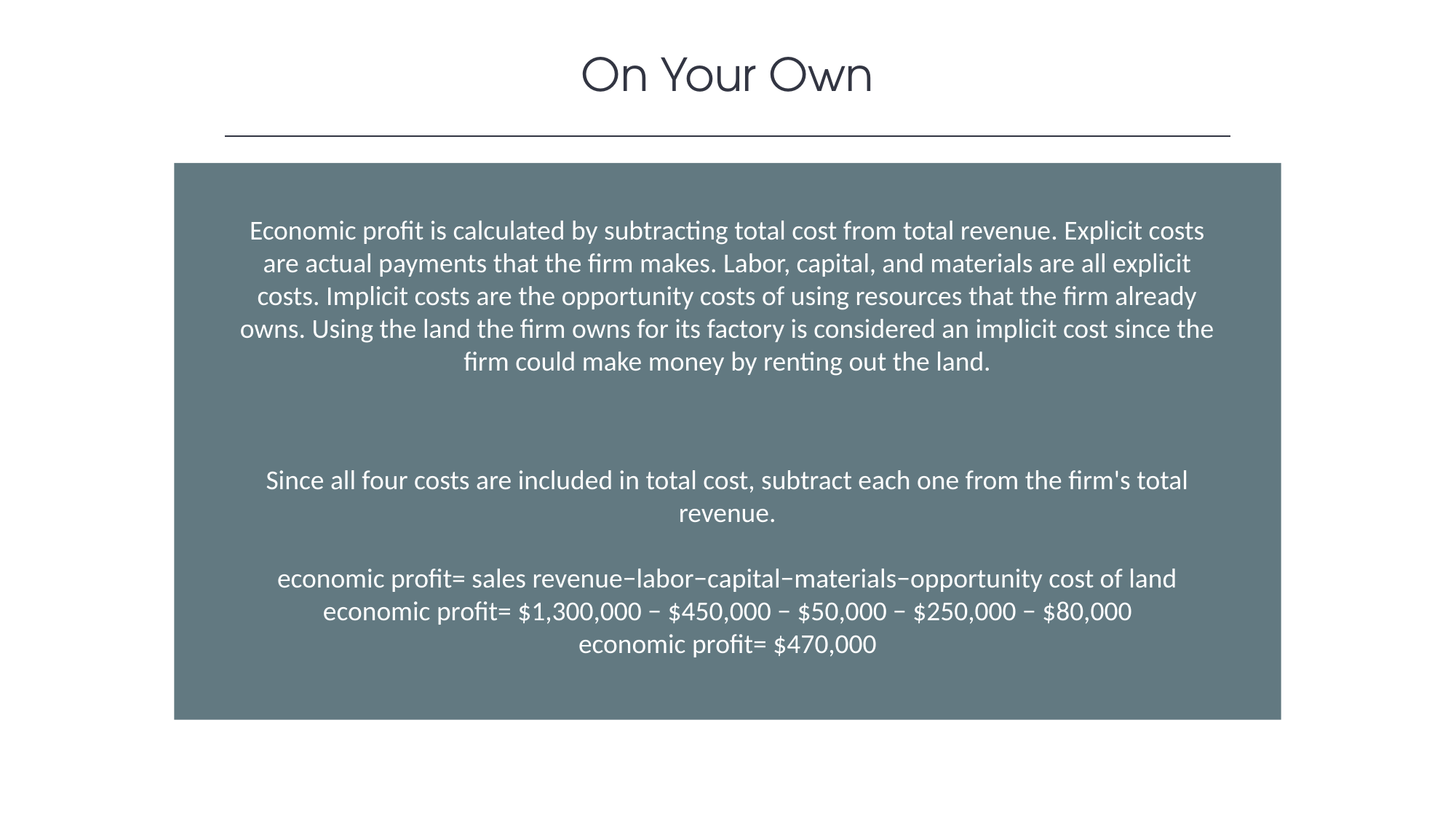

On Your Own

Economic profit is calculated by subtracting total cost from total revenue. Explicit costs are actual payments that the firm makes. Labor, capital, and materials are all explicit costs. Implicit costs are the opportunity costs of using resources that the firm already owns. Using the land the firm owns for its factory is considered an implicit cost since the firm could make money by renting out the land.

Since all four costs are included in total cost, subtract each one from the firm's total revenue.

economic profit= sales revenue−labor−capital−materials−opportunity cost of land
economic profit= $1,300,000 − $450,000 − $50,000 − $250,000 − $80,000
economic profit= $470,000